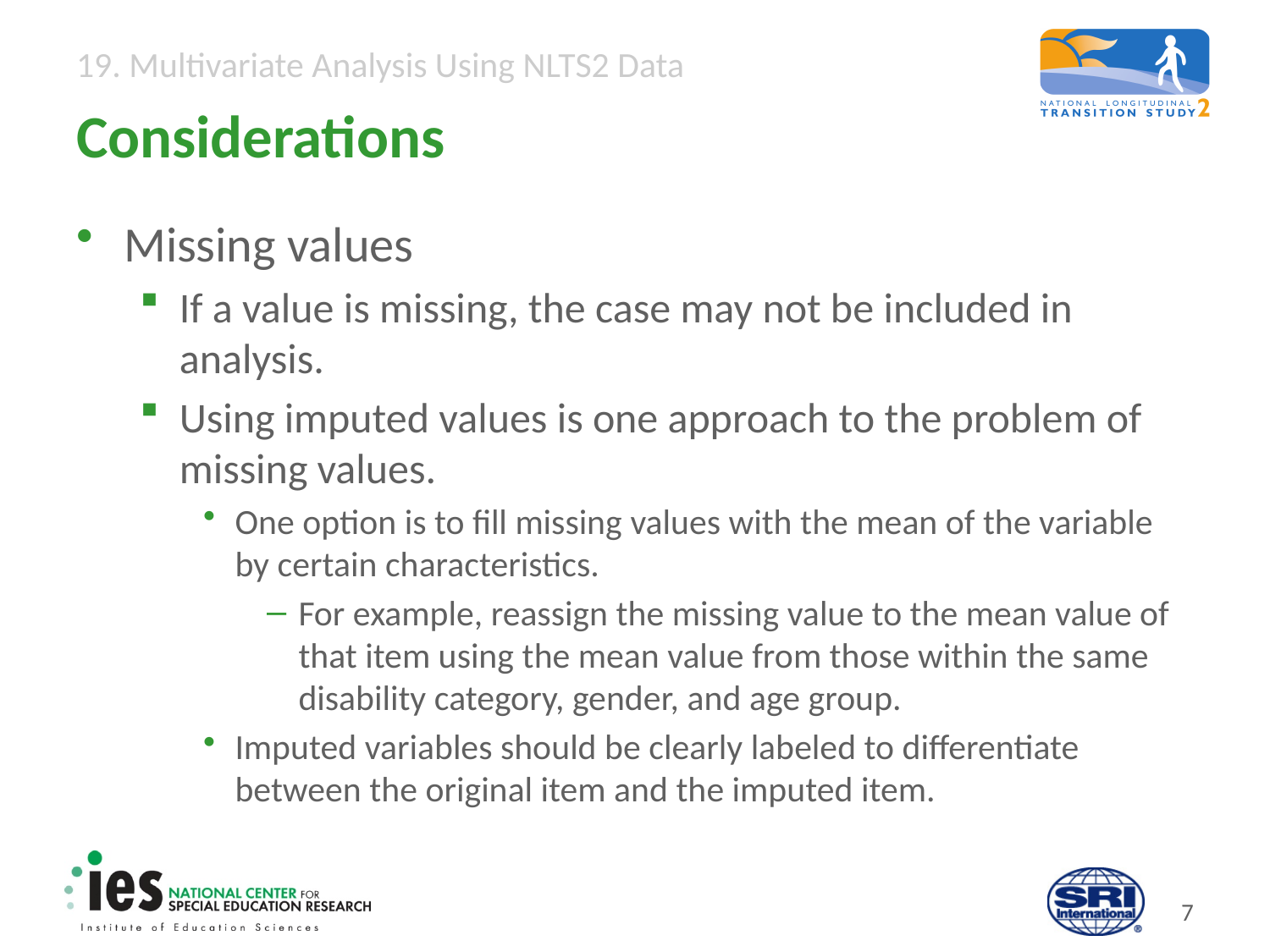

# Considerations
Missing values
If a value is missing, the case may not be included in analysis.
Using imputed values is one approach to the problem of missing values.
One option is to fill missing values with the mean of the variable by certain characteristics.
For example, reassign the missing value to the mean value of that item using the mean value from those within the same disability category, gender, and age group.
Imputed variables should be clearly labeled to differentiate between the original item and the imputed item.
7